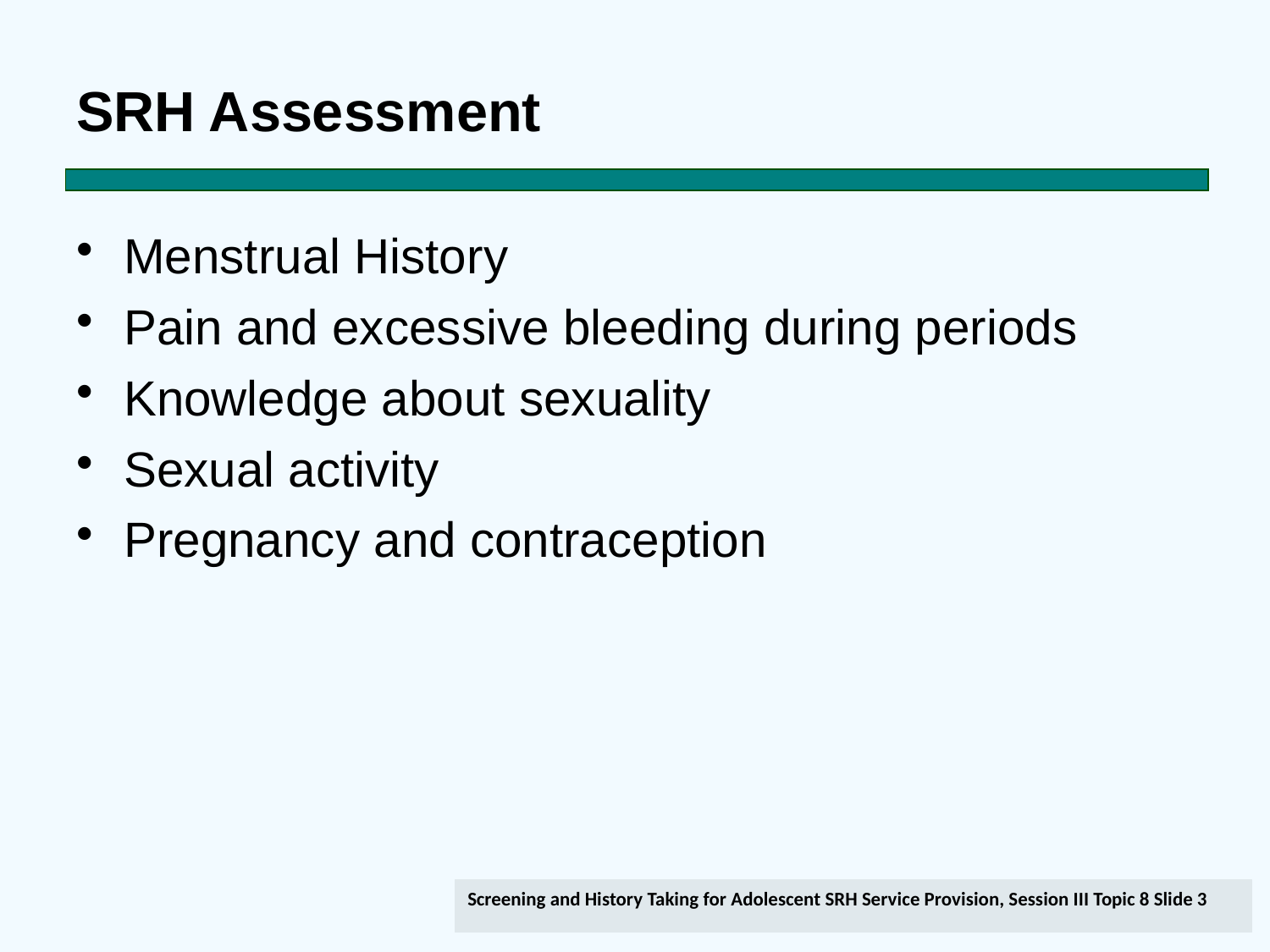

# SRH Assessment
Menstrual History
Pain and excessive bleeding during periods
Knowledge about sexuality
Sexual activity
Pregnancy and contraception
Screening and History Taking for Adolescent SRH Service Provision, Session III Topic 8 Slide 3